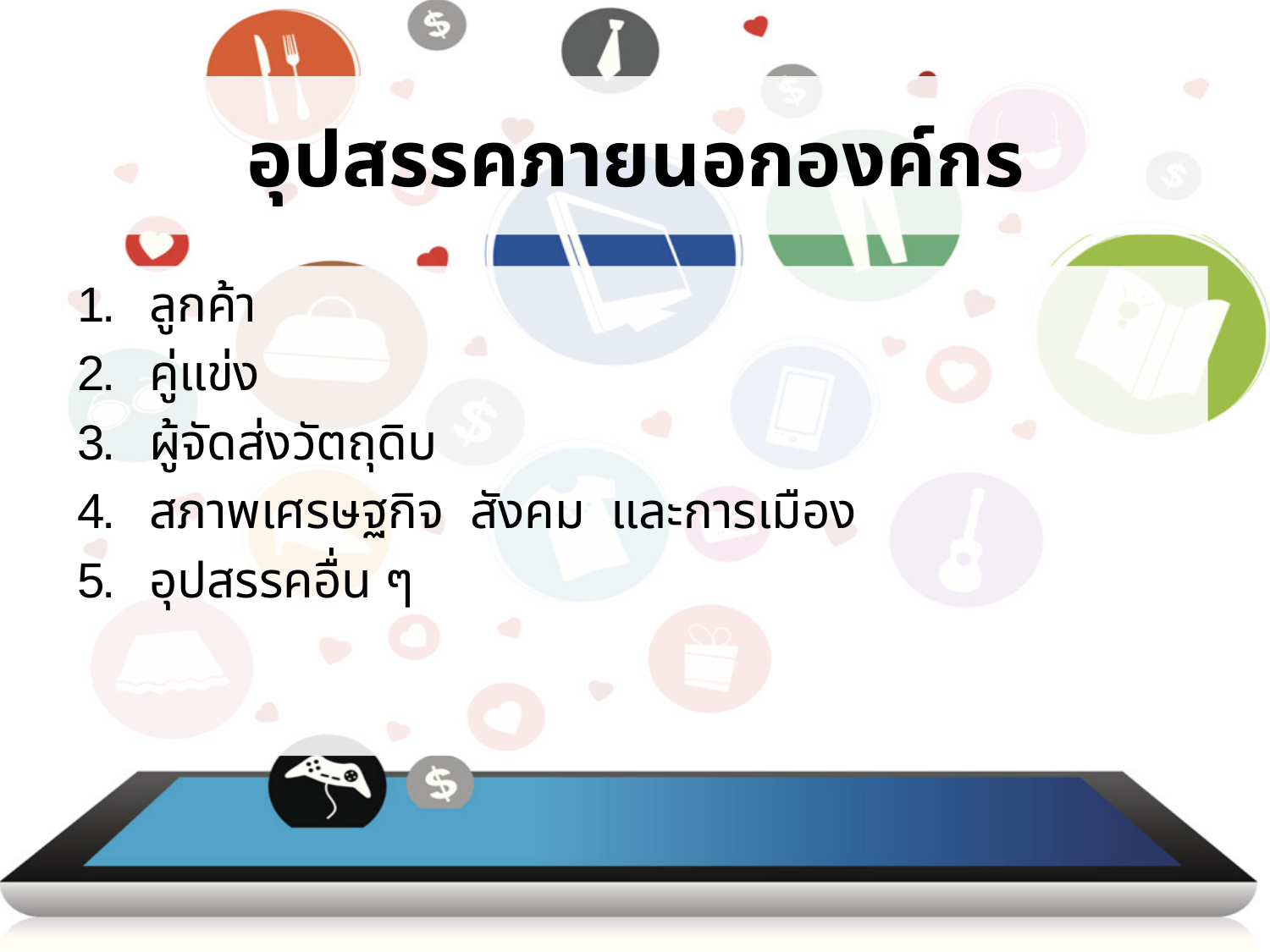

# อุปสรรคภายนอกองค์กร
ลูกค้า
คู่แข่ง
ผู้จัดส่งวัตถุดิบ
สภาพเศรษฐกิจ  สังคม  และการเมือง
อุปสรรคอื่น ๆ